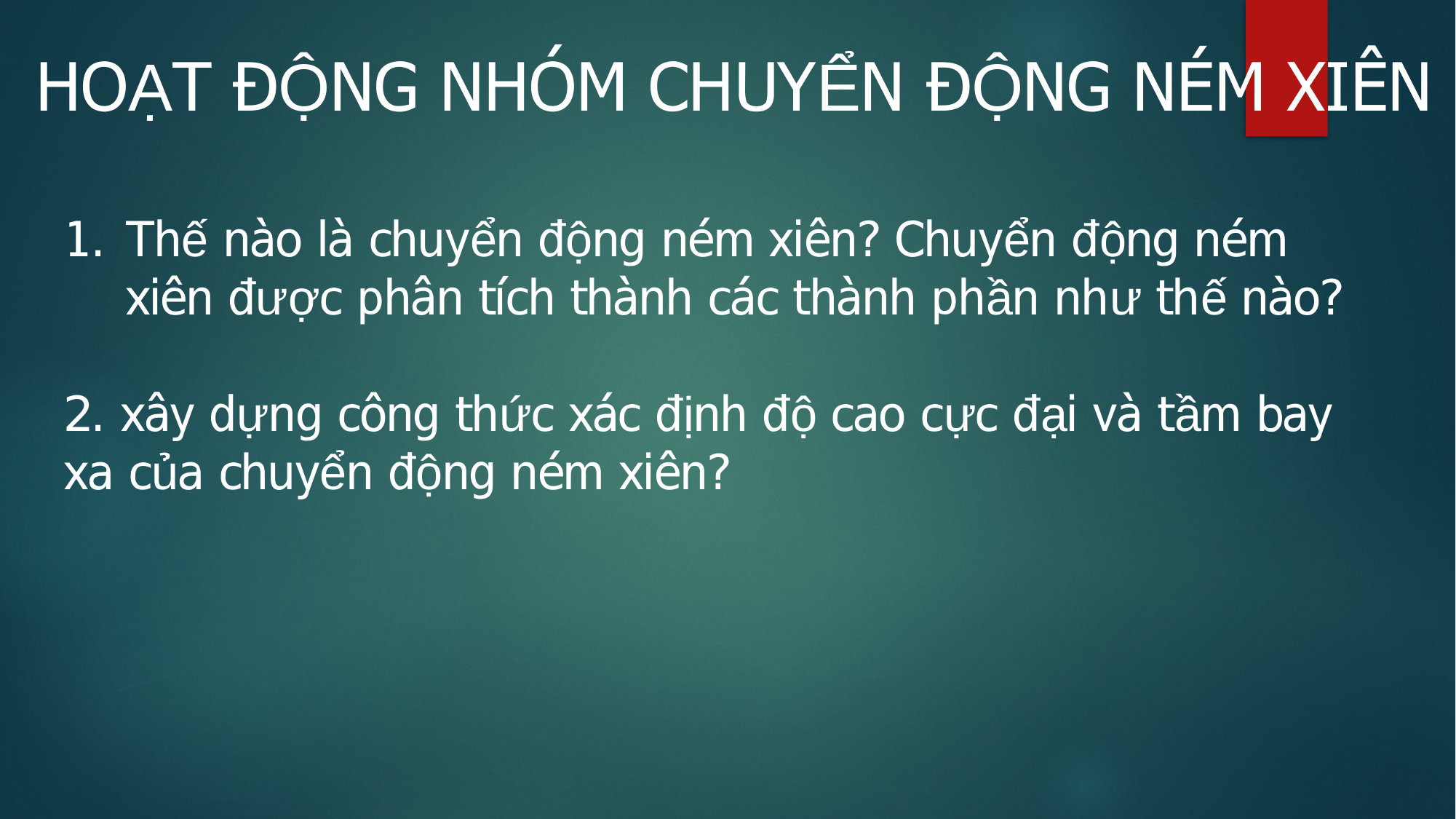

HOẠT ĐỘNG NHÓM CHUYỂN ĐỘNG NÉM XIÊN
Thế nào là chuyển động ném xiên? Chuyển động ném xiên được phân tích thành các thành phần như thế nào?

2. xây dựng công thức xác định độ cao cực đại và tầm bay xa của chuyển động ném xiên?